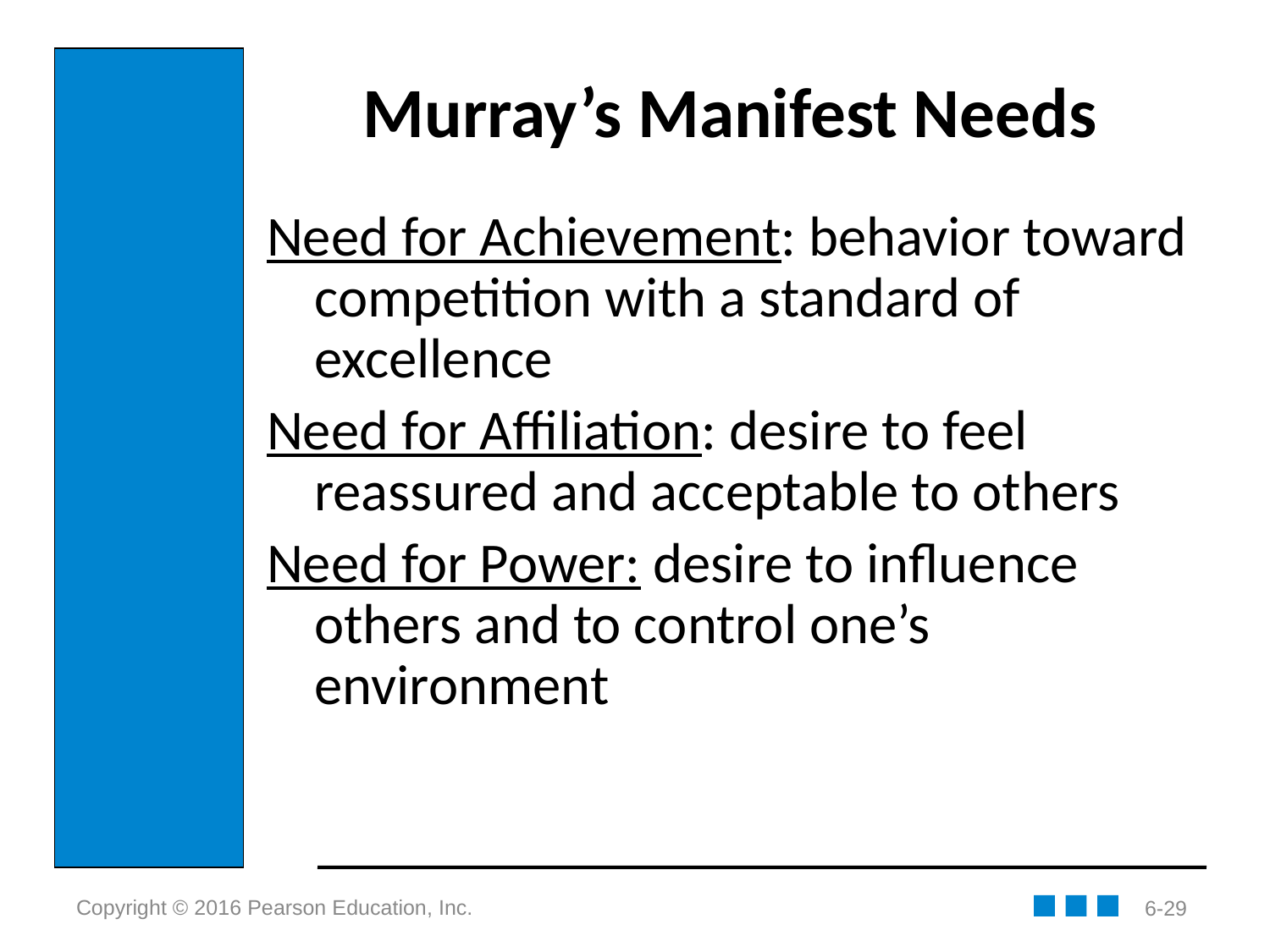

# Murray’s Manifest Needs

Need for Achievement: behavior toward competition with a standard of excellence
Need for Affiliation: desire to feel reassured and acceptable to others
Need for Power: desire to influence others and to control one’s environment

6-29
Copyright © 2016 Pearson Education, Inc.